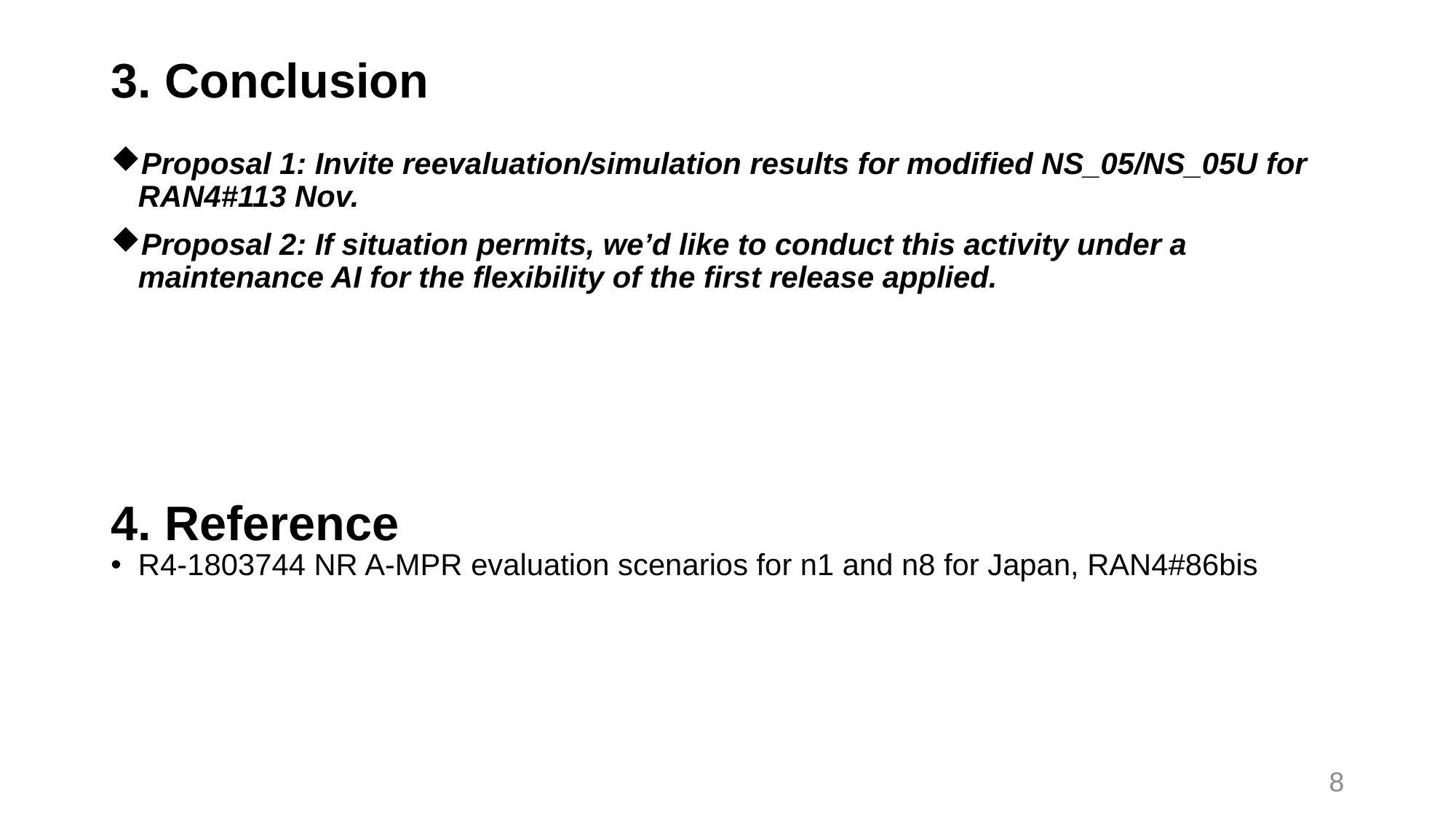

# 3. Conclusion
Proposal 1: Invite reevaluation/simulation results for modified NS_05/NS_05U for RAN4#113 Nov.
Proposal 2: If situation permits, we’d like to conduct this activity under a maintenance AI for the flexibility of the first release applied.

R4-1803744 NR A-MPR evaluation scenarios for n1 and n8 for Japan, RAN4#86bis
4. Reference
8